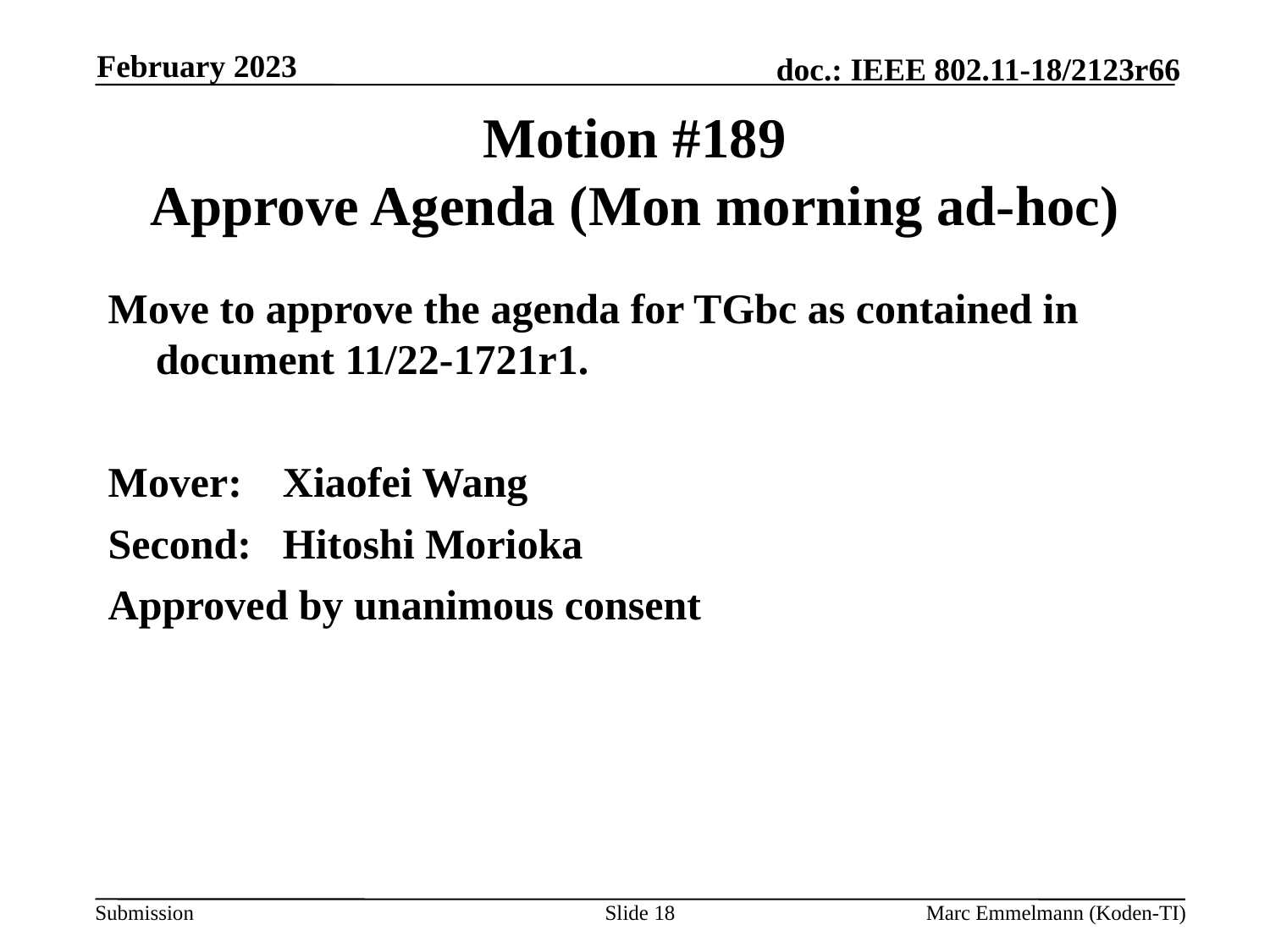

February 2023
# Motion #189 Approve Agenda (Mon morning ad-hoc)
Move to approve the agenda for TGbc as contained in document 11/22-1721r1.

Mover:	Xiaofei Wang
Second:	Hitoshi Morioka
Approved by unanimous consent
Slide 18
Marc Emmelmann (Koden-TI)